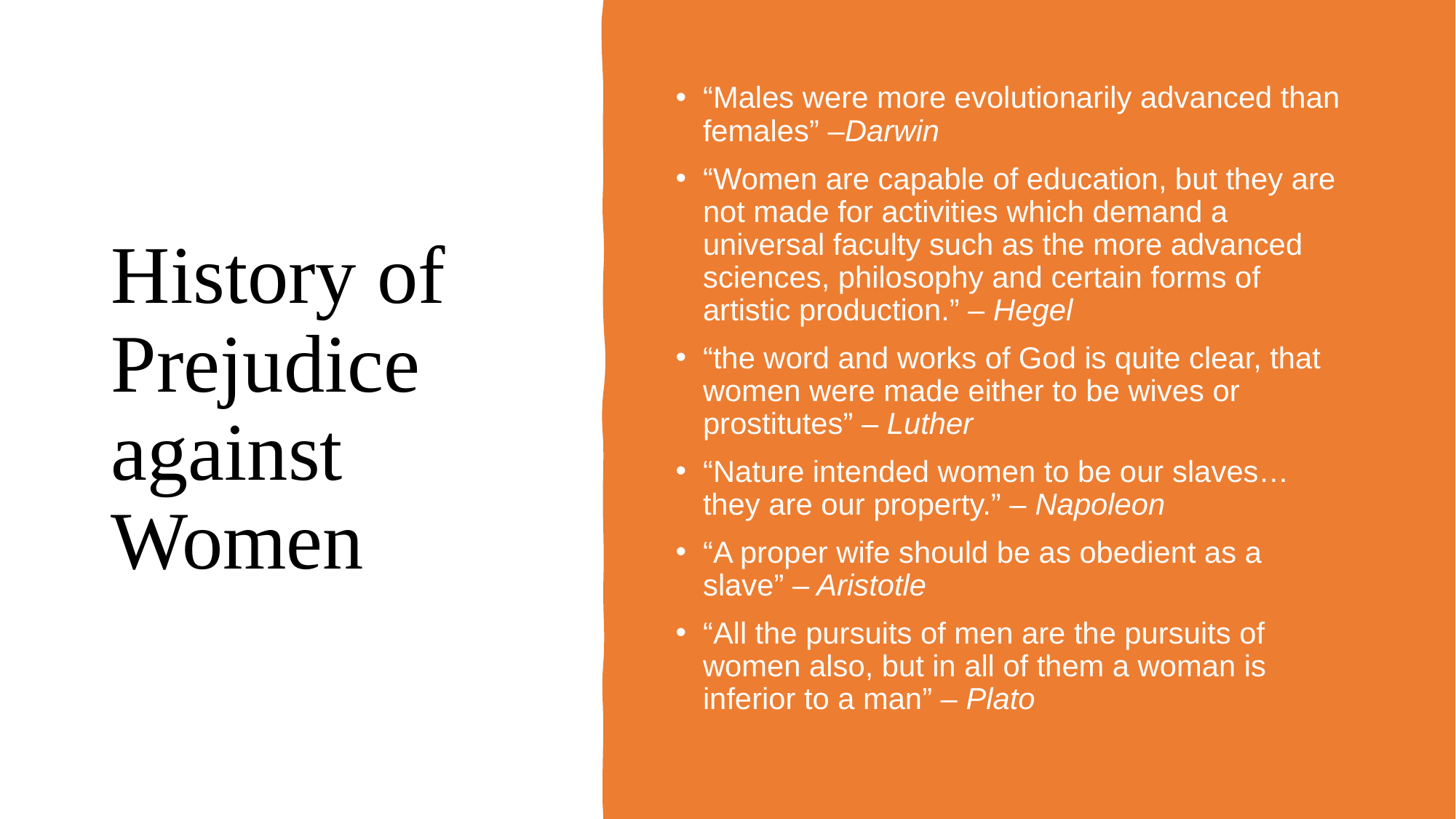

# History of Prejudice against Women
“Males were more evolutionarily advanced than females” –Darwin
“Women are capable of education, but they are not made for activities which demand a universal faculty such as the more advanced sciences, philosophy and certain forms of artistic production.” – Hegel
“the word and works of God is quite clear, that women were made either to be wives or prostitutes” – Luther
“Nature intended women to be our slaves… they are our property.” – Napoleon
“A proper wife should be as obedient as a slave” – Aristotle
“All the pursuits of men are the pursuits of women also, but in all of them a woman is inferior to a man” – Plato